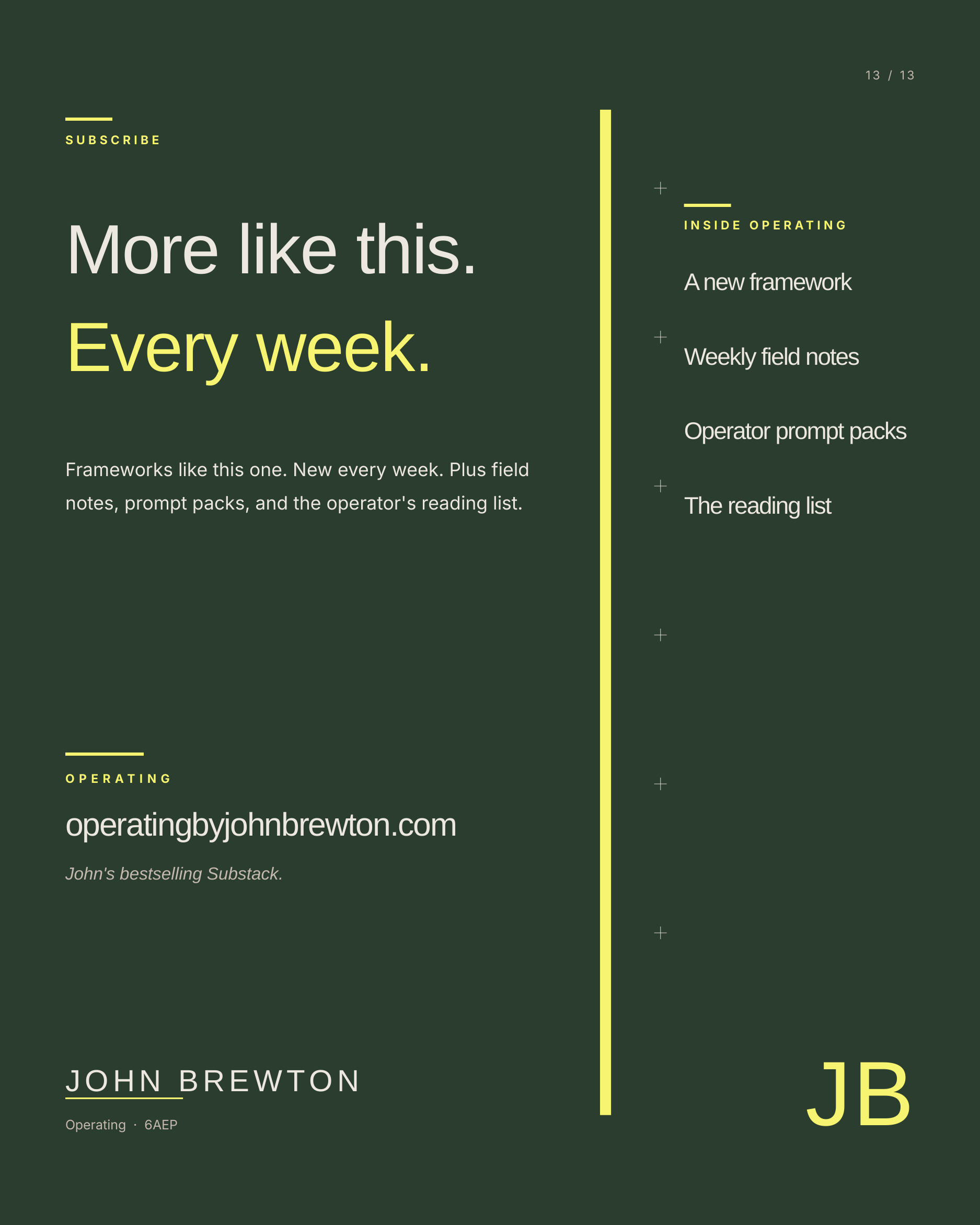

13 / 13

SUBSCRIBE

More like this.

INSIDE OPERATING
A new framework
Every week.

Weekly field notes
Operator prompt packs
Frameworks like this one. New every week. Plus field notes, prompt packs, and the operator's reading list.

The reading list

OPERATING

operatingbyjohnbrewton.com
John's bestselling Substack.

JB
JOHN BREWTON

Operating  ·  6AEP